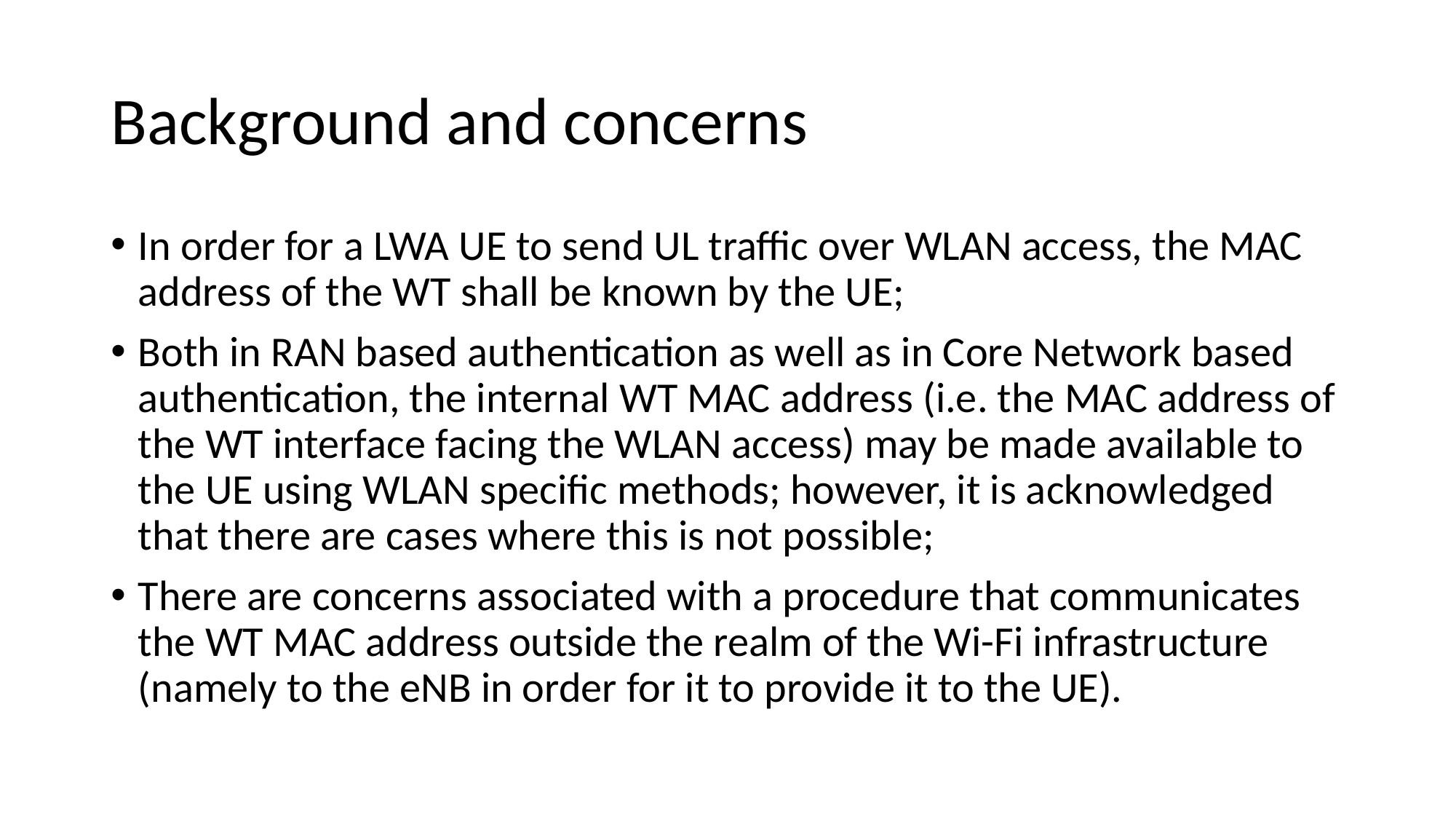

# Background and concerns
In order for a LWA UE to send UL traffic over WLAN access, the MAC address of the WT shall be known by the UE;
Both in RAN based authentication as well as in Core Network based authentication, the internal WT MAC address (i.e. the MAC address of the WT interface facing the WLAN access) may be made available to the UE using WLAN specific methods; however, it is acknowledged that there are cases where this is not possible;
There are concerns associated with a procedure that communicates the WT MAC address outside the realm of the Wi-Fi infrastructure (namely to the eNB in order for it to provide it to the UE).